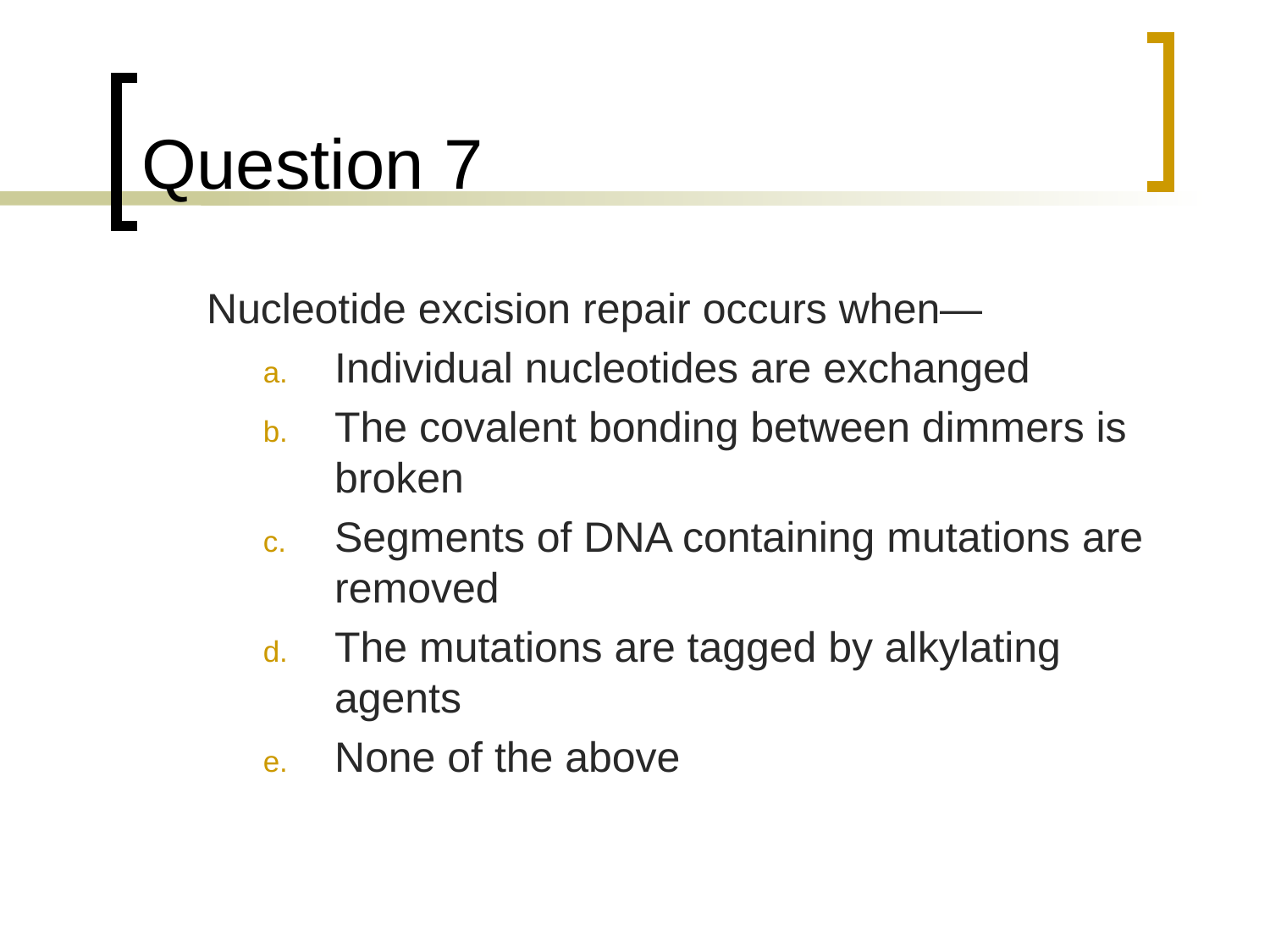

# Question 7
	Nucleotide excision repair occurs when—
Individual nucleotides are exchanged
The covalent bonding between dimmers is broken
Segments of DNA containing mutations are removed
The mutations are tagged by alkylating agents
None of the above